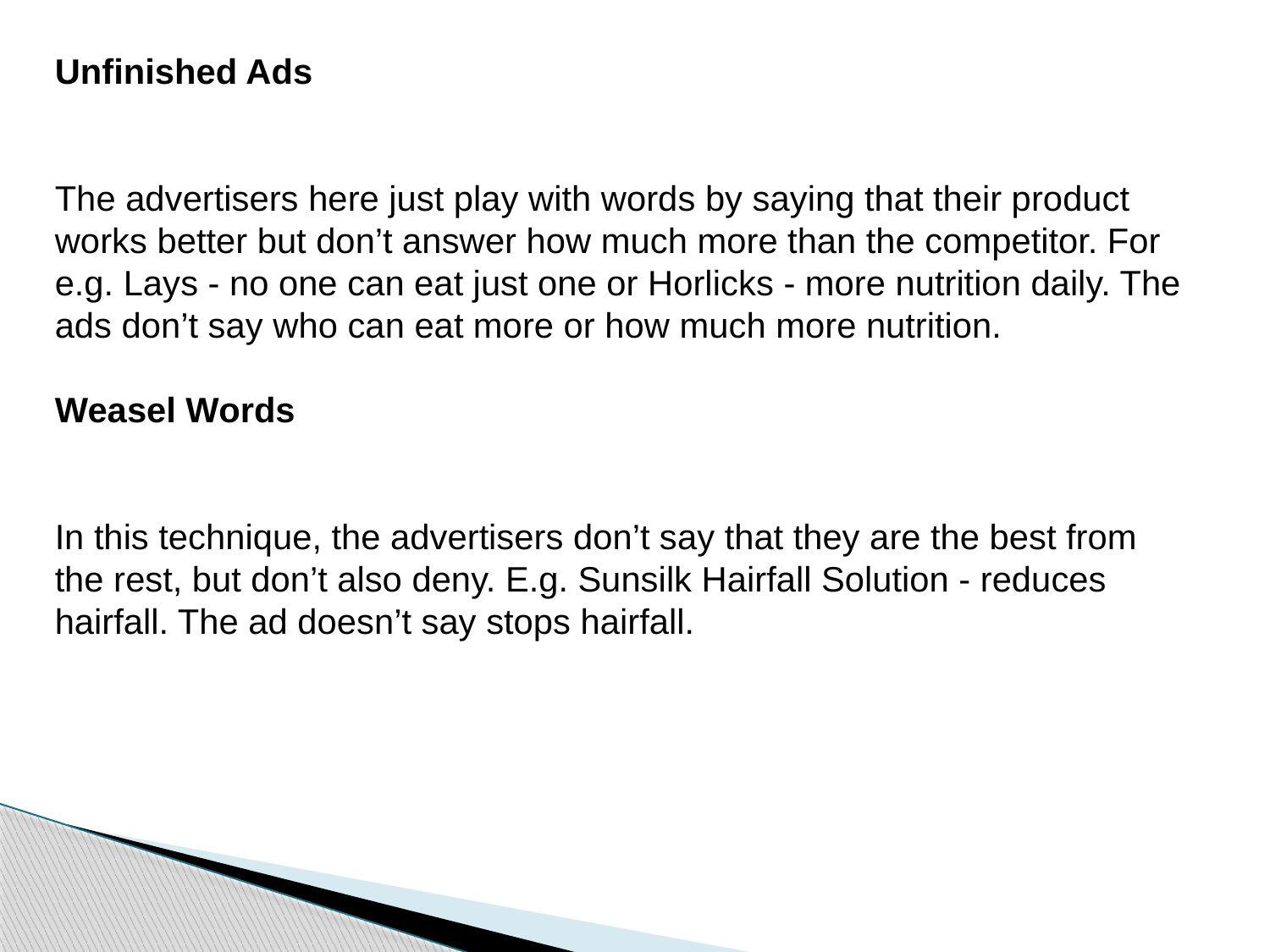

Unfinished Ads

The advertisers here just play with words by saying that their product works better but don’t answer how much more than the competitor. For e.g. Lays - no one can eat just one or Horlicks - more nutrition daily. The ads don’t say who can eat more or how much more nutrition.

Weasel Words

In this technique, the advertisers don’t say that they are the best from the rest, but don’t also deny. E.g. Sunsilk Hairfall Solution - reduces hairfall. The ad doesn’t say stops hairfall.